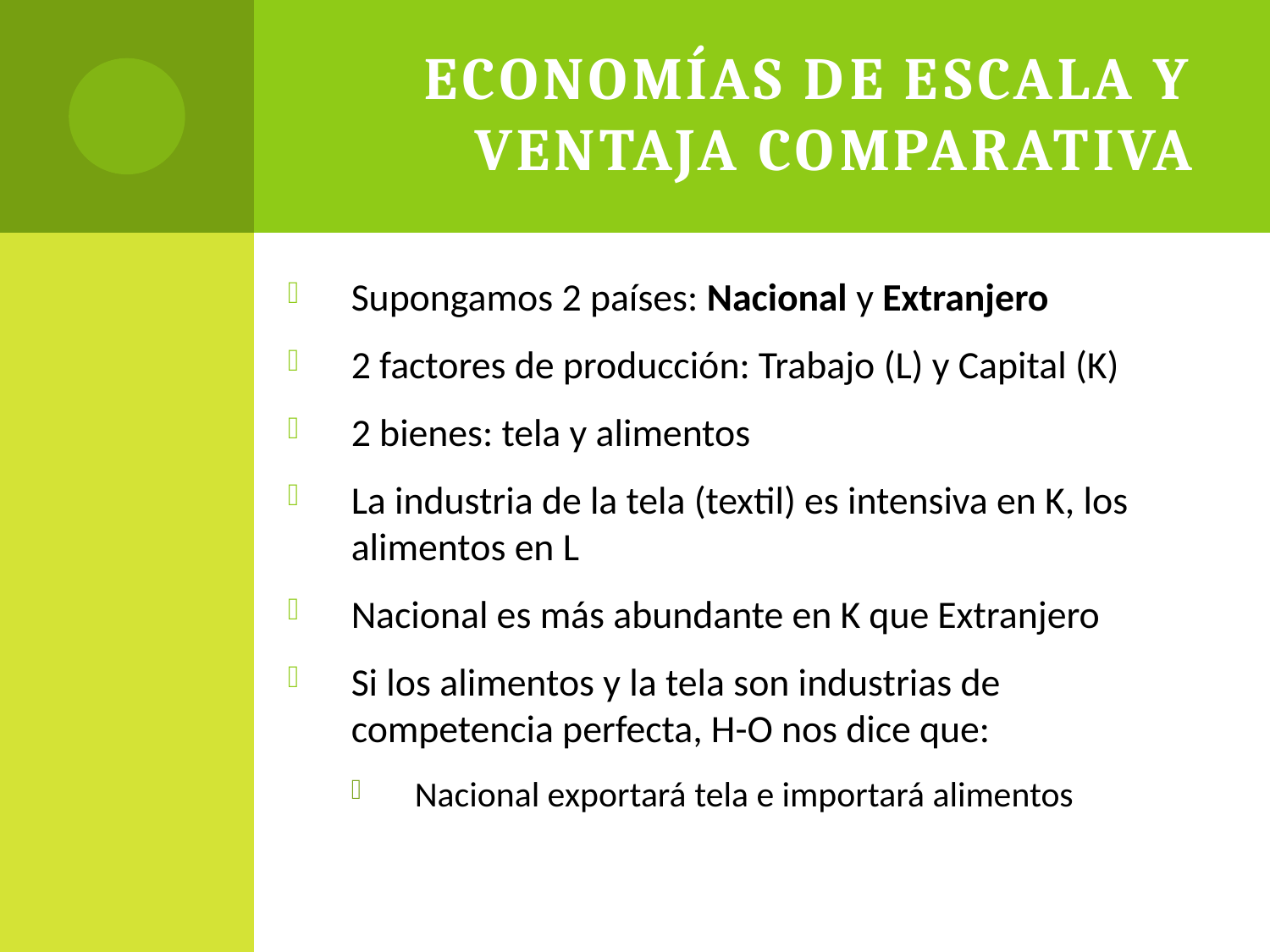

# Economías de escala y ventaja comparativa
Supongamos 2 países: Nacional y Extranjero
2 factores de producción: Trabajo (L) y Capital (K)
2 bienes: tela y alimentos
La industria de la tela (textil) es intensiva en K, los alimentos en L
Nacional es más abundante en K que Extranjero
Si los alimentos y la tela son industrias de competencia perfecta, H-O nos dice que:
Nacional exportará tela e importará alimentos